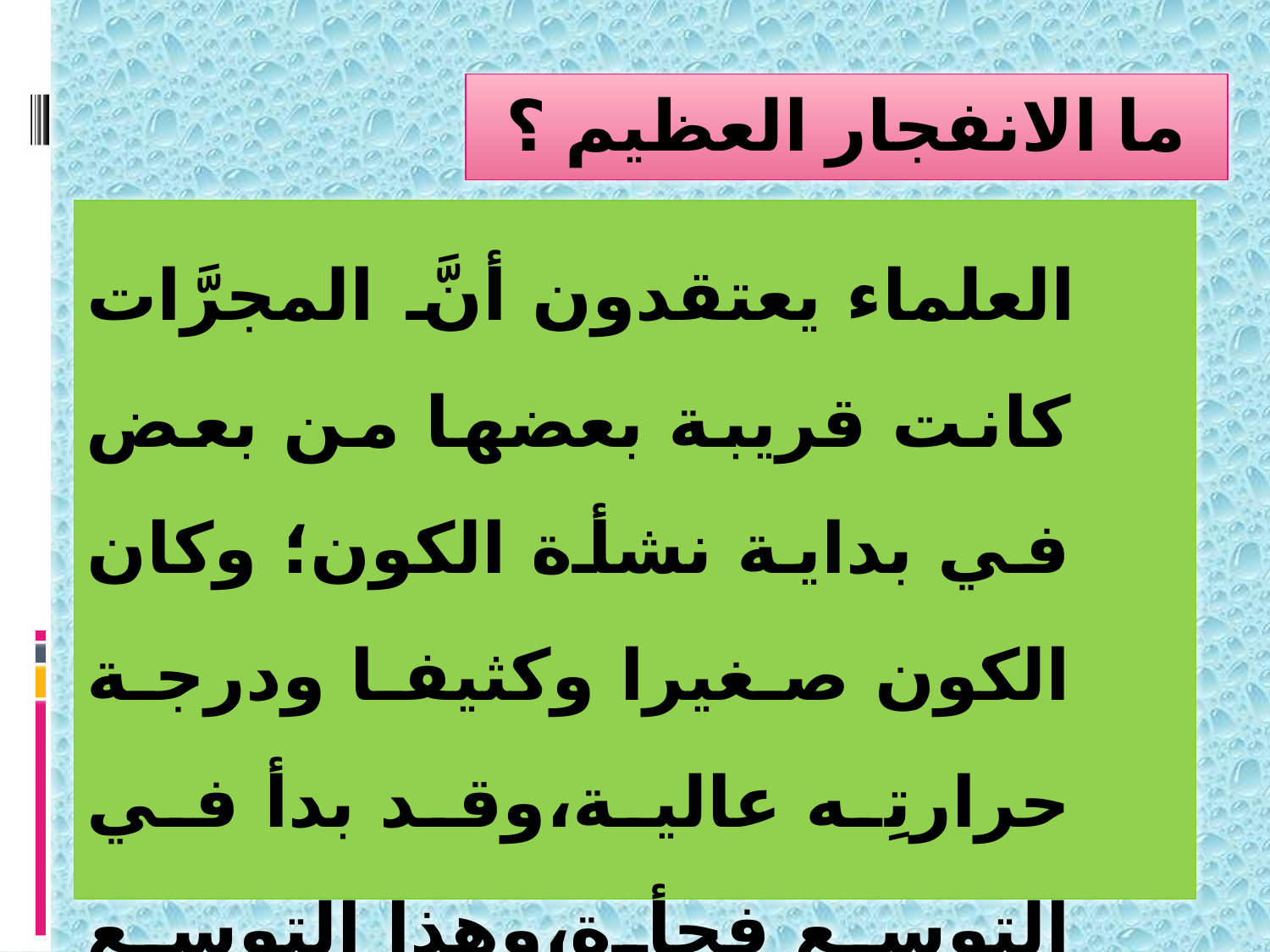

ما الانفجار العظيم ؟

    العلماء يعتقدون أنَّ المجرَّات كانت قريبة بعضها من بعض في بداية نشأة الكون؛ وكان الكون صغيرا وكثيفا ودرجة حرارتِه عالية،وقد بدأ في التوسع فجأة،وهذا التوسع أطلق عليه الانفجار العظيم .